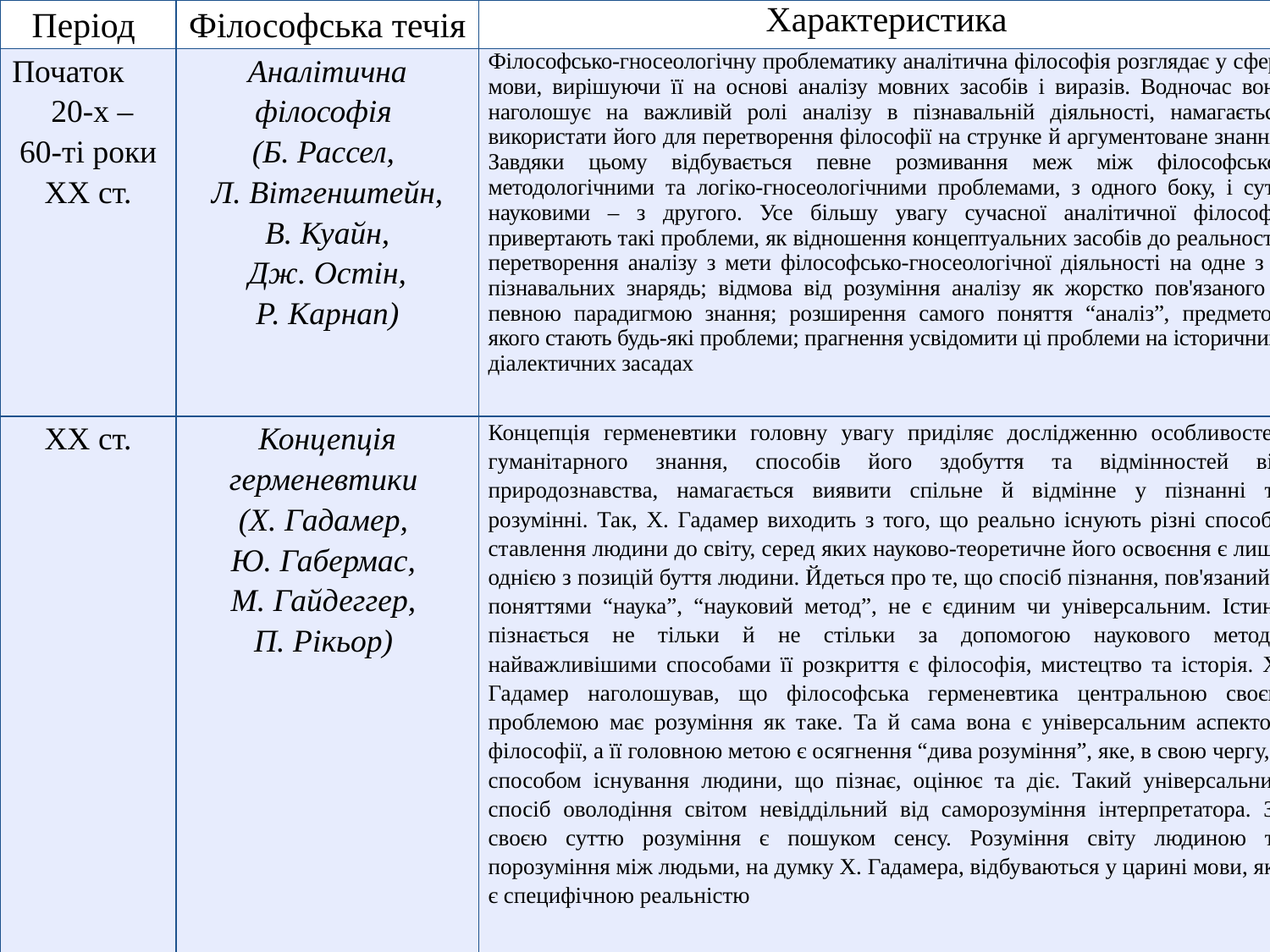

| Період | Філософська течія | Характеристика |
| --- | --- | --- |
| Початок 20-х – 60-ті роки XX ст. | Аналітична філософія (Б. Рассел, Л. Вітгенштейн, В. Куайн, Дж. Остін, Р. Карнап) | Філософсько-гносеологічну проблематику аналітична філософія розглядає у сфері мови, вирішуючи її на основі аналізу мовних засобів і виразів. Водночас вона наголошує на важливій ролі аналізу в пізнавальній діяльності, намагається використати його для перетворення філософії на струнке й аргументоване знання. Завдяки цьому відбувається певне розмивання меж між філософсько-методологічними та логіко-гносеологічними проблемами, з одного боку, і суто науковими – з другого. Усе більшу увагу сучасної аналітичної філософії привертають такі проблеми, як відношення концептуальних засобів до реальності; перетворення аналізу з мети філософсько-гносеологічної діяльності на одне з її пізнавальних знарядь; відмова від розуміння аналізу як жорстко пов'язаного з певною парадигмою знання; розширення самого поняття “аналіз”, предметом якого стають будь-які проблеми; прагнення усвідомити ці проблеми на історичних, діалектичних засадах |
| XX ст. | Концепція герменевтики (X. Гадамер, Ю. Габермас, М. Гайдеггер, П. Рікьор) | Концепція герменевтики головну увагу приділяє дослідженню особливостей гуманітарного знання, способів його здобуття та відмінностей від природознавства, намагається виявити спільне й відмінне у пізнанні та розумінні. Так, Х. Гадамер виходить з того, що реально існують різні способи ставлення людини до світу, серед яких науково-теоретичне його освоєння є лише однією з позицій буття людини. Йдеться про те, що спосіб пізнання, пов'язаний з поняттями “наука”, “науковий метод”, не є єдиним чи універсальним. Істина пізнається не тільки й не стільки за допомогою наукового методу, найважливішими способами її розкриття є філософія, мистецтво та історія. X. Гадамер наголошував, що філософська герменевтика центральною своєю проблемою має розуміння як таке. Та й сама вона є універсальним аспектом філософії, а її головною метою є осягнення “дива розуміння”, яке, в свою чергу, є способом існування людини, що пізнає, оцінює та діє. Такий універсальний спосіб оволодіння світом невіддільний від саморозуміння інтерпретатора. За своєю суттю розуміння є пошуком сенсу. Розуміння світу людиною та порозуміння між людьми, на думку Х. Гадамера, відбуваються у царині мови, яка є специфічною реальністю |